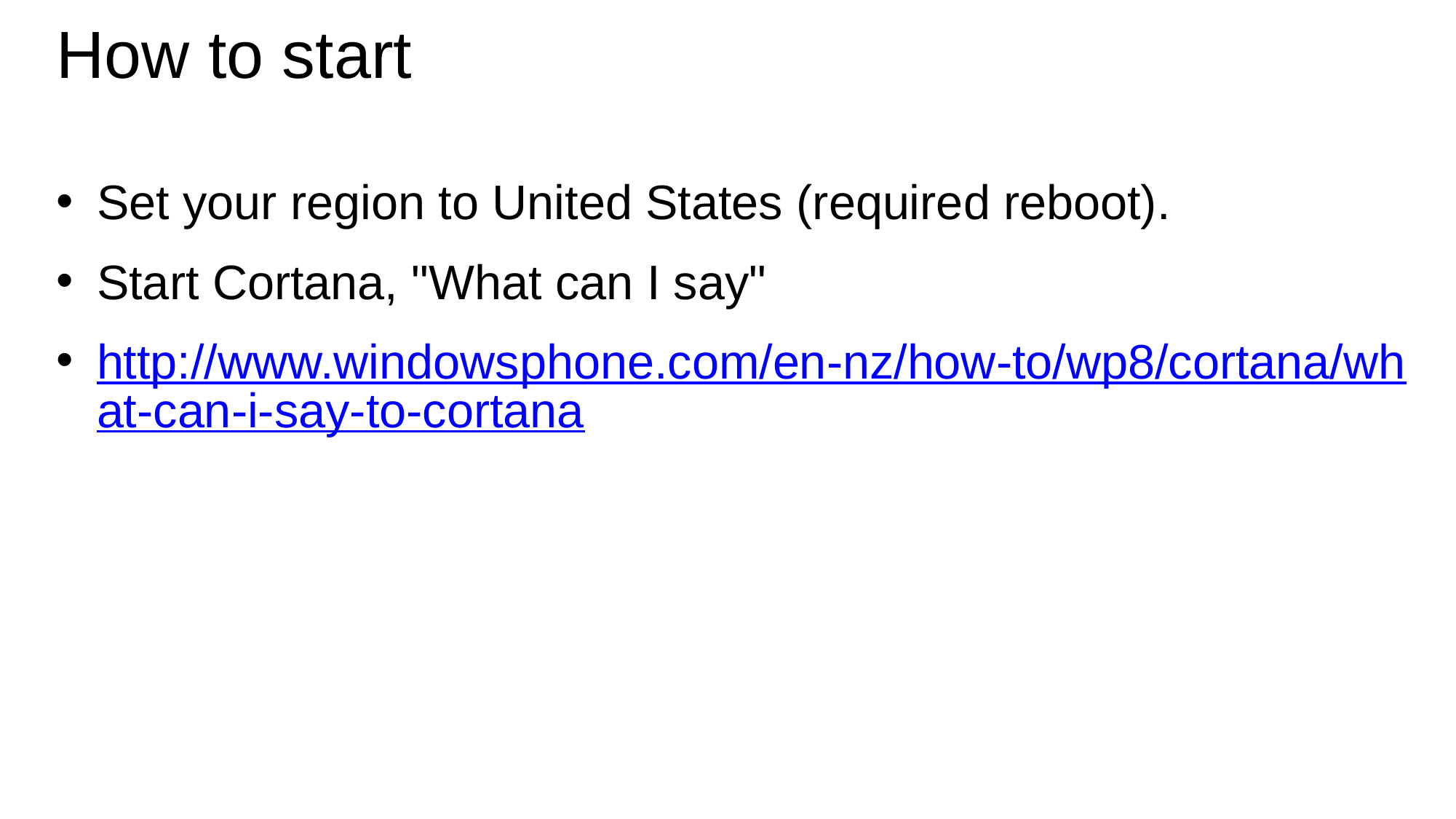

# How to start
Set your region to United States (required reboot).
Start Cortana, "What can I say"
http://www.windowsphone.com/en-nz/how-to/wp8/cortana/what-can-i-say-to-cortana